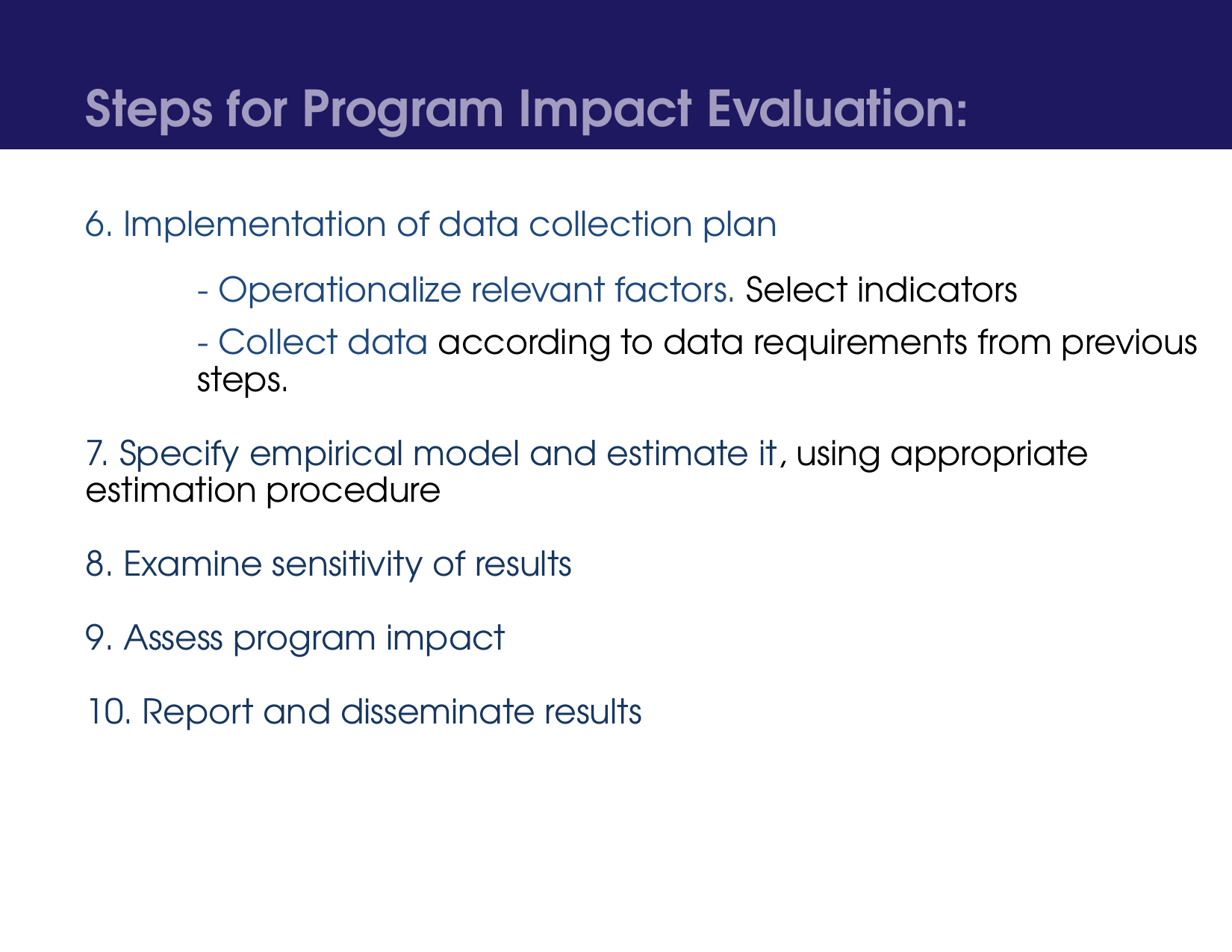

Steps for Program Impact Evaluation:

6. Implementation of data collection plan

	- Operationalize relevant factors. Select indicators

	- Collect data according to data requirements from previous 	steps.

7. Specify empirical model and estimate it, using appropriate estimation procedure

8. Examine sensitivity of results

9. Assess program impact

10. Report and disseminate results